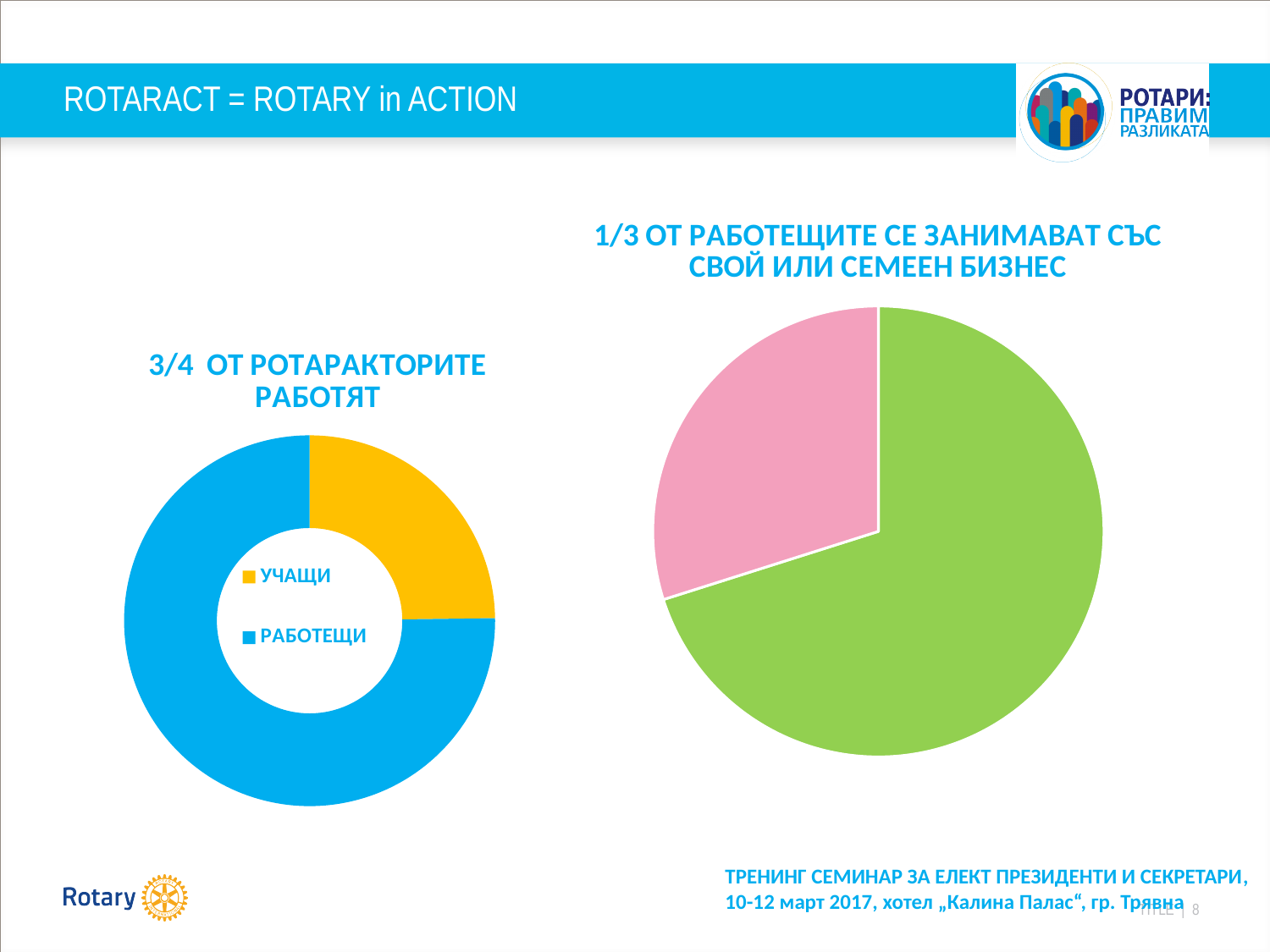

# ROTARACT = ROTARY in ACTION

### Chart: 1/3 ОТ РАБОТЕЩИТЕ СЕ ЗАНИМАВАТ СЪС
СВОЙ ИЛИ СЕМЕЕН БИЗНЕС

| Category |  |
|---|---|
| Общо работещи | 129.0 |
| Собствен бизнес | 55.0 |

### Chart: 3/4  ОТ РОТАРАКТОРИТЕ РАБОТЯТ

| Category | 58 |
|---|---|
| УЧАЩИ | 58.0 |
| РАБОТЕЩИ | 176.0 |